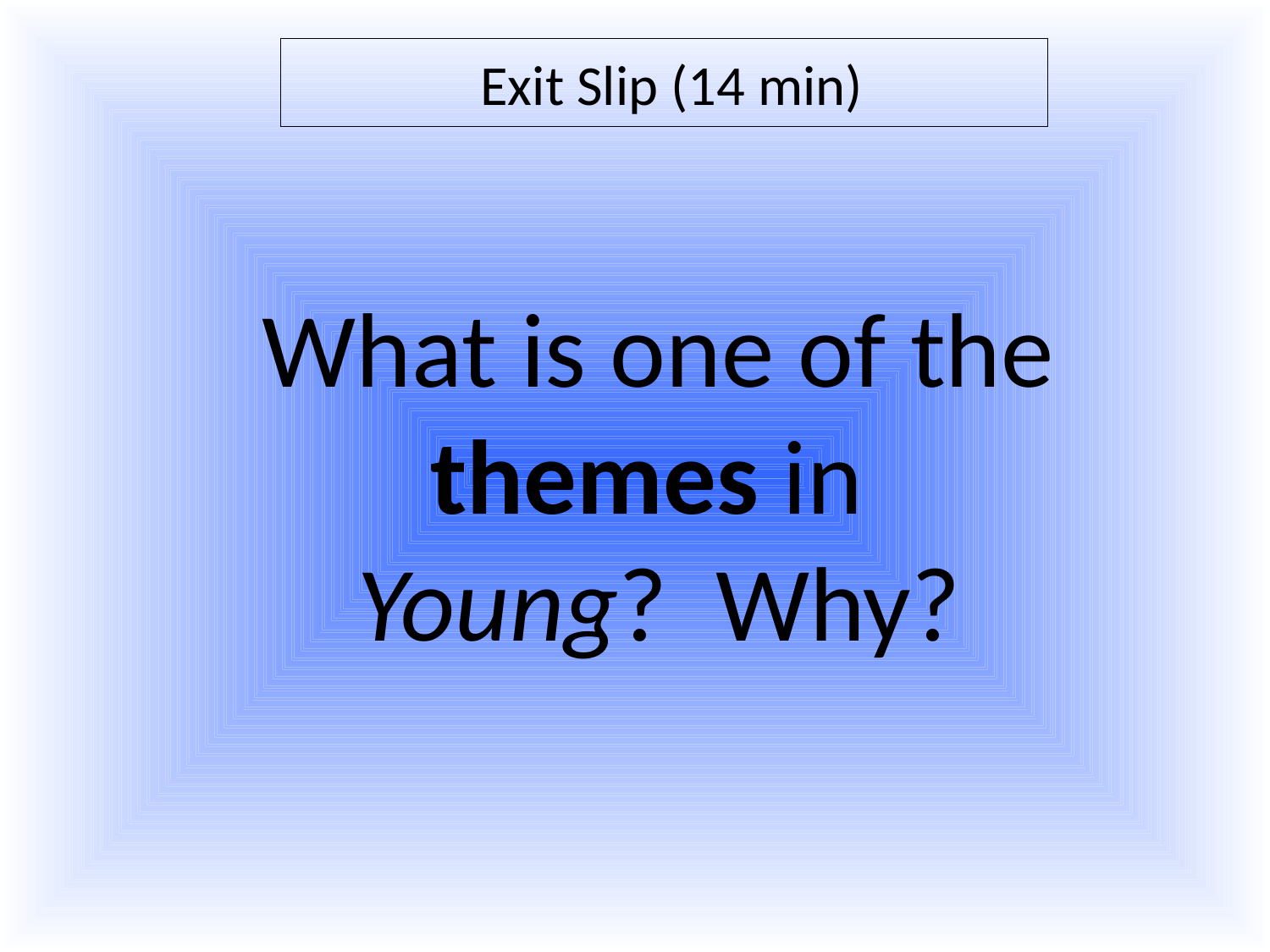

Exit Slip (14 min)
What is one of the themes in
Young?  Why?